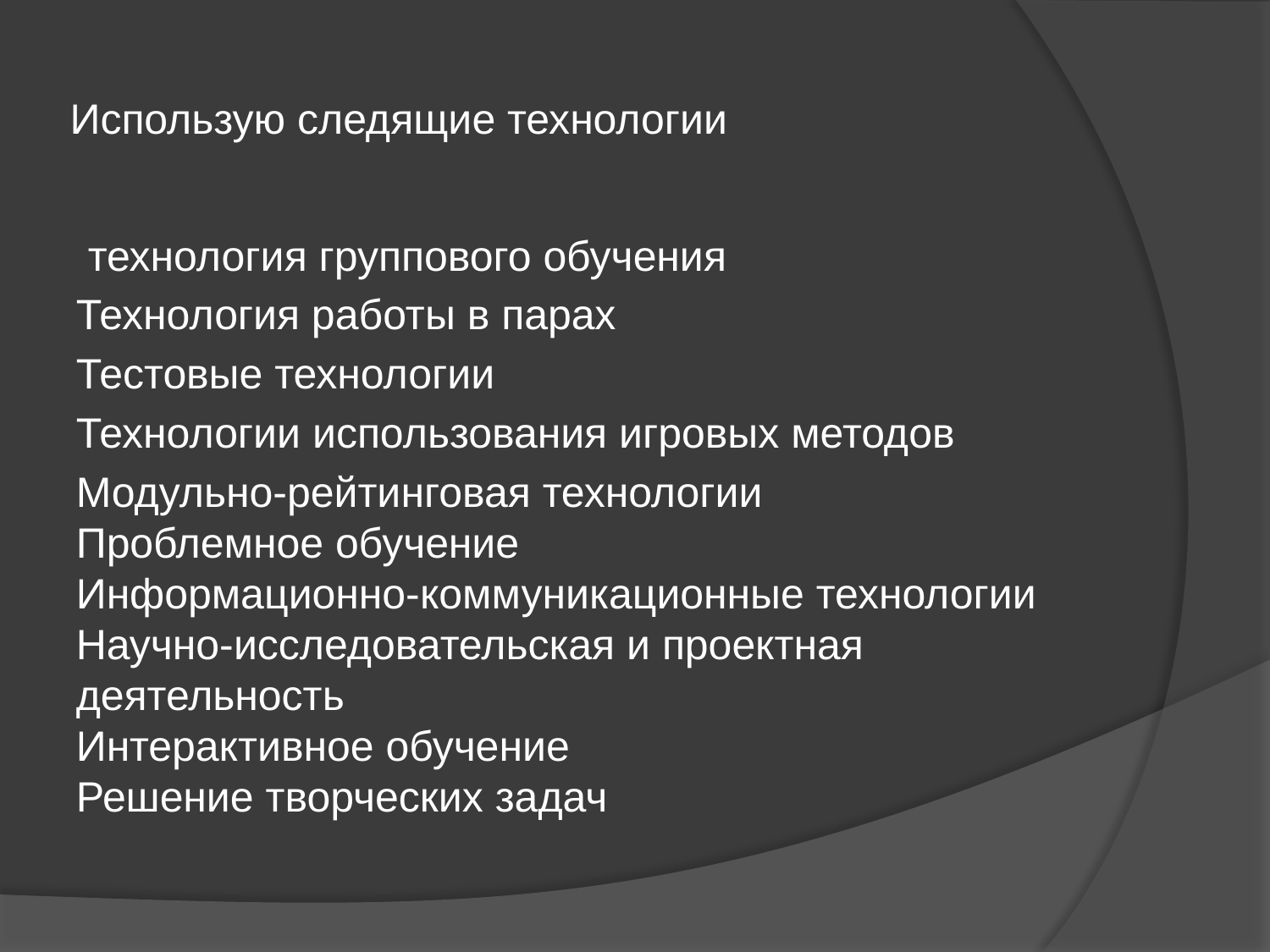

# Использую следящие технологии
 технология группового обучения
Технология работы в парах
Тестовые технологии
Технологии использования игровых методов
Модульно-рейтинговая технологии
Проблемное обучение
Информационно-коммуникационные технологии
Научно-исследовательская и проектная деятельность
Интерактивное обучение
Решение творческих задач